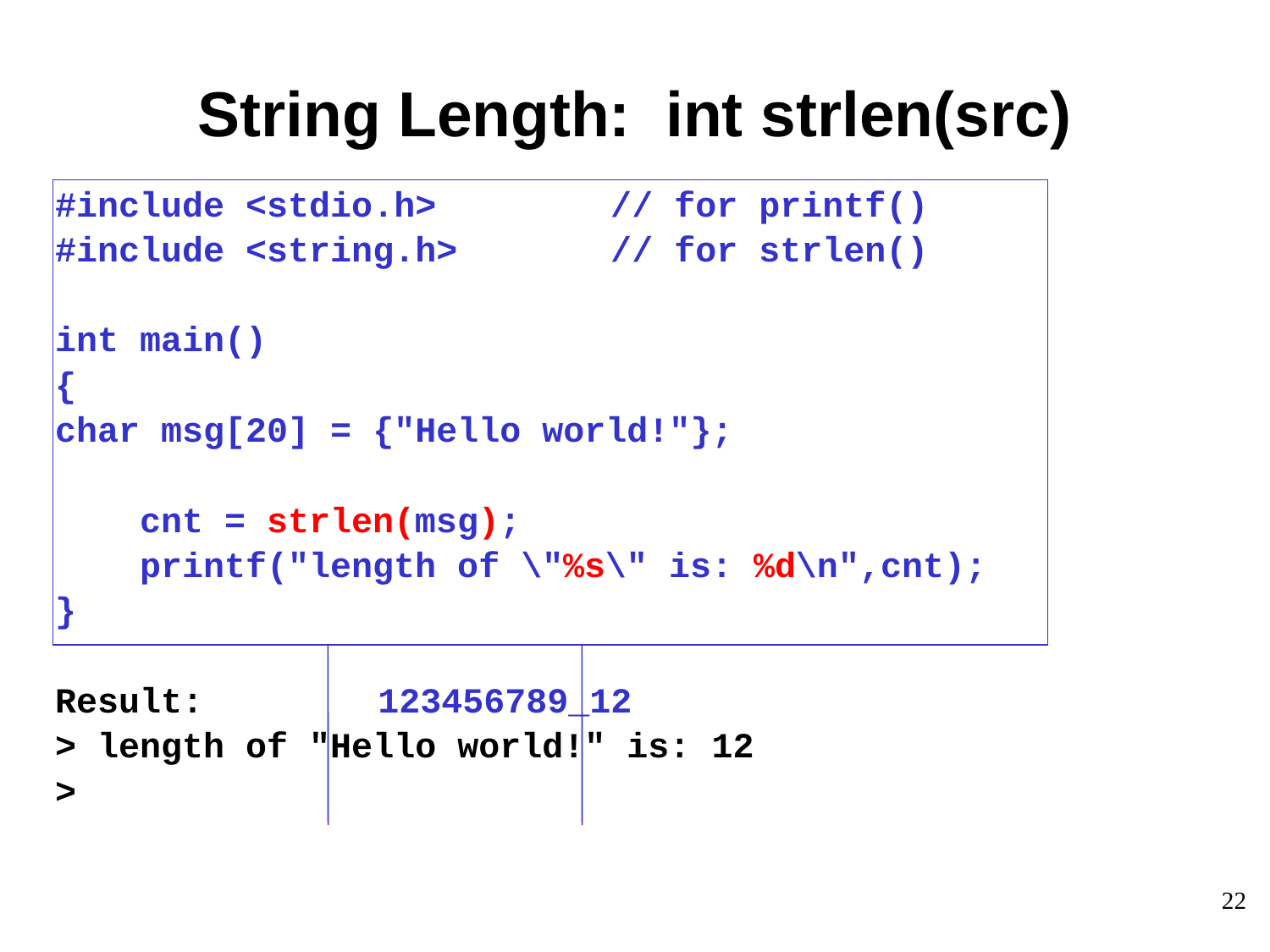

# String Length:  int strlen(src)
#include <stdio.h>		// for printf()
#include <string.h>		// for strlen()

int main()
{
char msg[20] = {"Hello world!"};

    cnt = strlen(msg);
    printf("length of \"%s\" is: %d\n",cnt);
}

Result:  	 123456789_12
> length of "Hello world!" is: 12
>

22